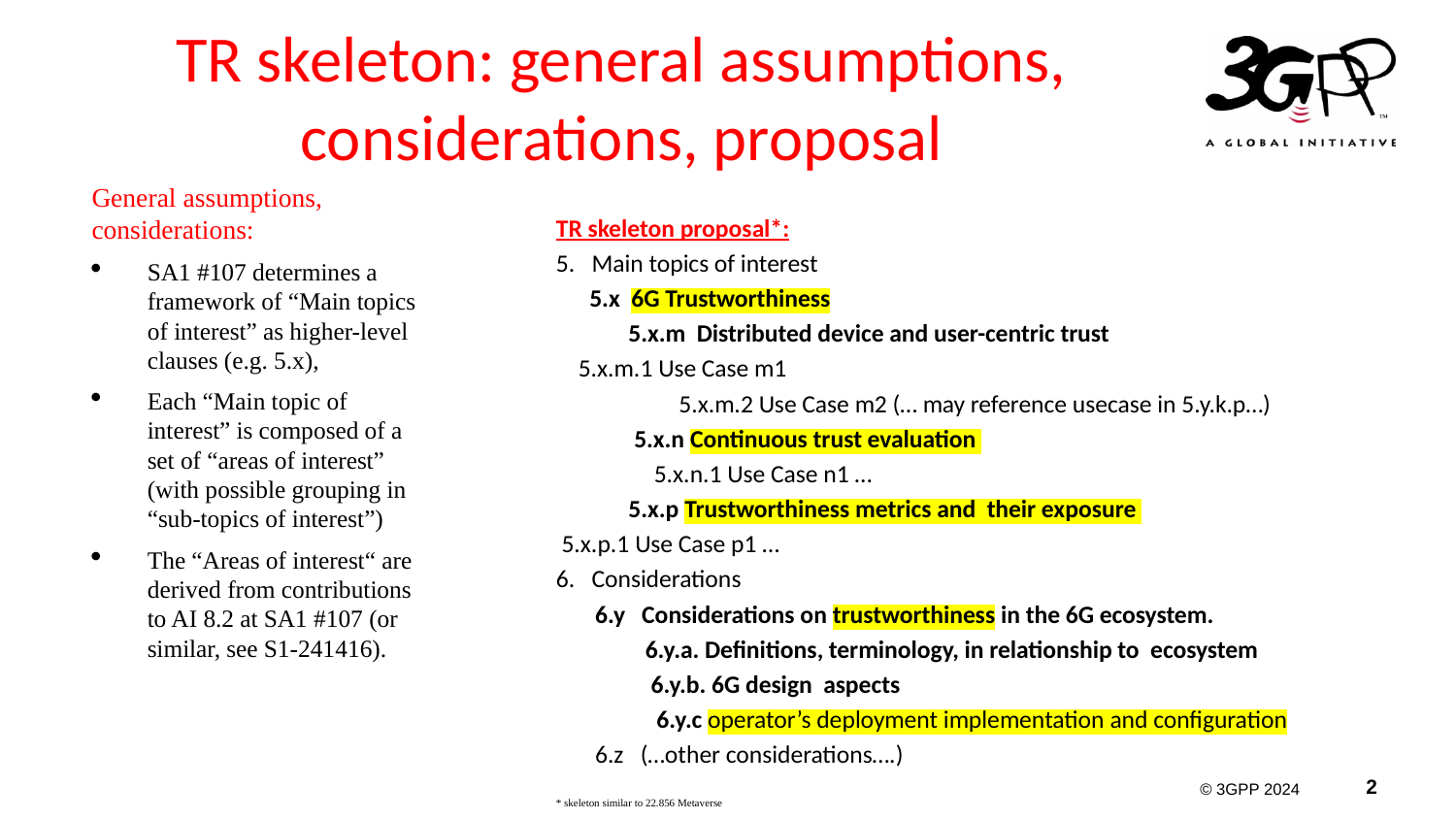

# TR skeleton: general assumptions, considerations, proposal
General assumptions, considerations:
SA1 #107 determines a framework of “Main topics of interest” as higher-level clauses (e.g. 5.x),
Each “Main topic of interest” is composed of a set of “areas of interest” (with possible grouping in “sub-topics of interest”)
The “Areas of interest“ are derived from contributions to AI 8.2 at SA1 #107 (or similar, see S1-241416).

TR skeleton proposal*:
5.   Main topics of interest
      5.x  6G Trustworthiness
             5.x.m  Distributed device and user-centric trust
	    5.x.m.1 Use Case m1
                      5.x.m.2 Use Case m2 (… may reference usecase in 5.y.k.p…)
              5.x.n Continuous trust evaluation
	     5.x.n.1 Use Case n1 …
             5.x.p Trustworthiness metrics and  their exposure
	 5.x.p.1 Use Case p1 …
6.   Considerations
       6.y   Considerations on trustworthiness in the 6G ecosystem.
                6.y.a. Definitions, terminology, in relationship to  ecosystem
                 6.y.b. 6G design  aspects
                  6.y.c operator’s deployment implementation and configuration
       6.z   (…other considerations….)

			* skeleton similar to 22.856 Metaverse